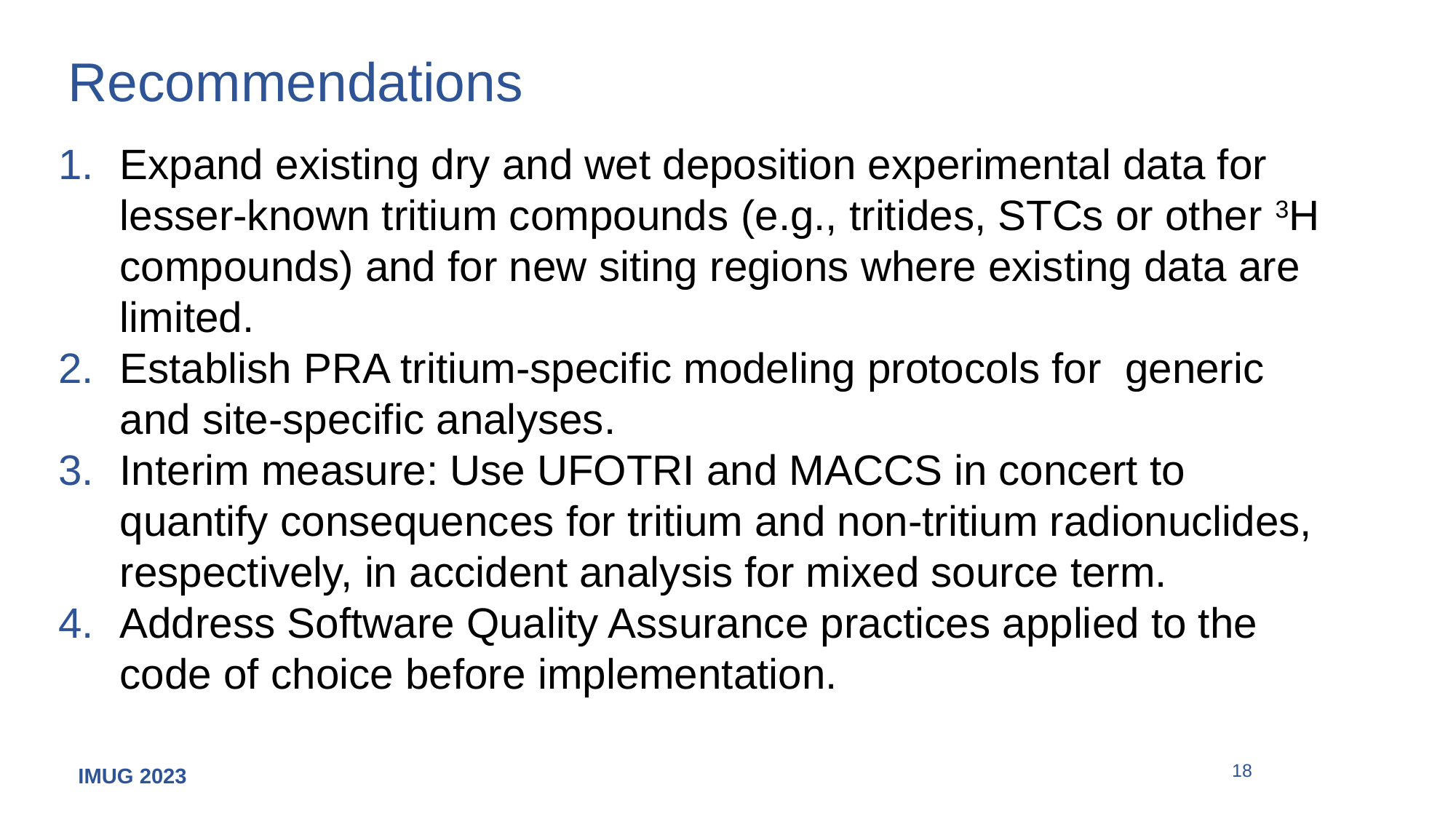

# Recommendations
Expand existing dry and wet deposition experimental data for lesser-known tritium compounds (e.g., tritides, STCs or other 3H compounds) and for new siting regions where existing data are limited.
Establish PRA tritium-specific modeling protocols for  generic and site-specific analyses.
Interim measure: Use UFOTRI and MACCS in concert to quantify consequences for tritium and non-tritium radionuclides, respectively, in accident analysis for mixed source term.
Address Software Quality Assurance practices applied to the code of choice before implementation.
18
IMUG 2023